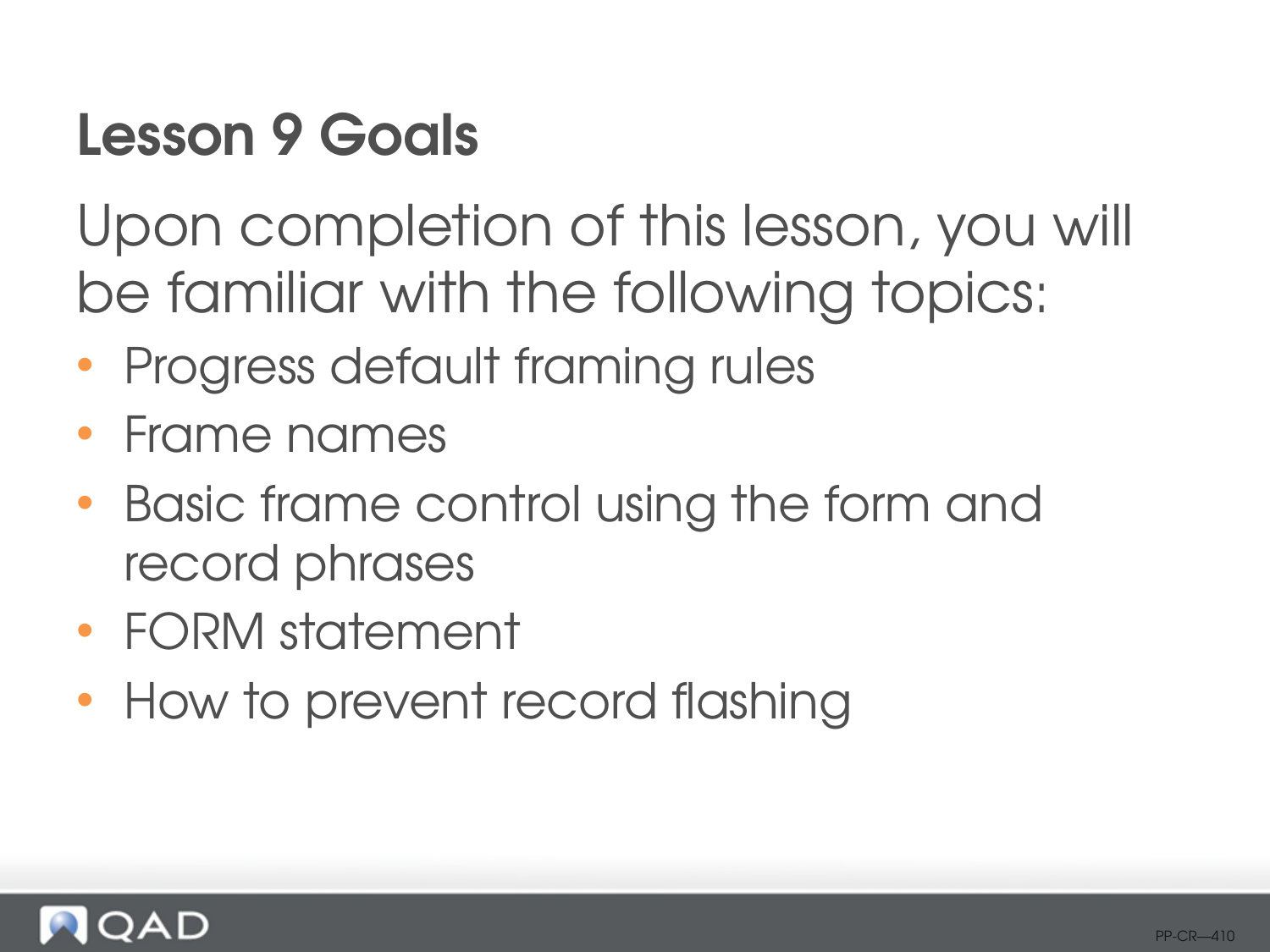

# Lesson 9 Goals
Upon completion of this lesson, you will be familiar with the following topics:
Progress default framing rules
Frame names
Basic frame control using the form and record phrases
FORM statement
How to prevent record flashing

PP-CR—410